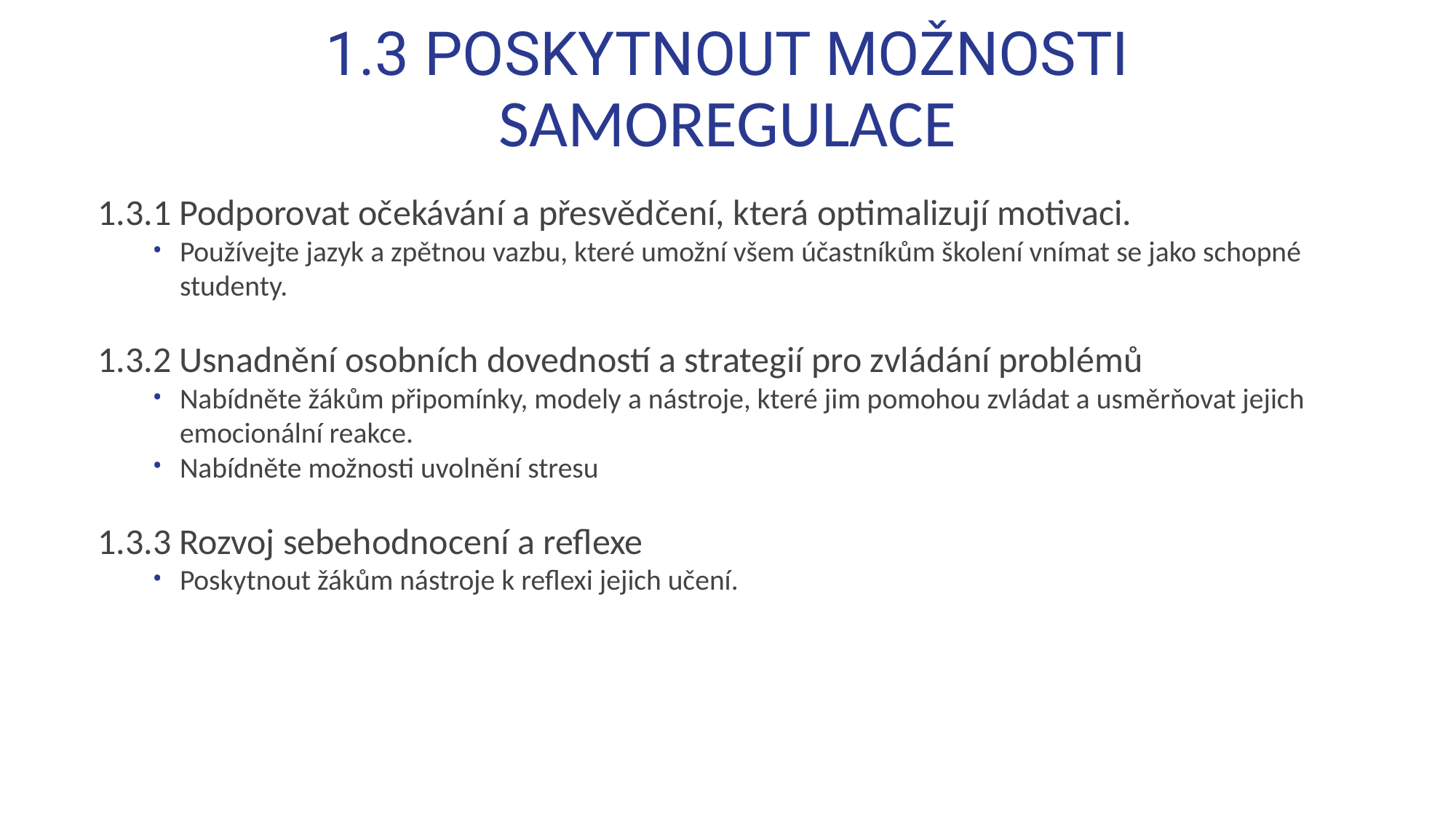

# 1.3 POSKYTNOUT MOŽNOSTI SAMOREGULACE
1.3.1 Podporovat očekávání a přesvědčení, která optimalizují motivaci.
Používejte jazyk a zpětnou vazbu, které umožní všem účastníkům školení vnímat se jako schopné studenty.

1.3.2 Usnadnění osobních dovedností a strategií pro zvládání problémů
Nabídněte žákům připomínky, modely a nástroje, které jim pomohou zvládat a usměrňovat jejich emocionální reakce.
Nabídněte možnosti uvolnění stresu

1.3.3 Rozvoj sebehodnocení a reflexe
Poskytnout žákům nástroje k reflexi jejich učení.